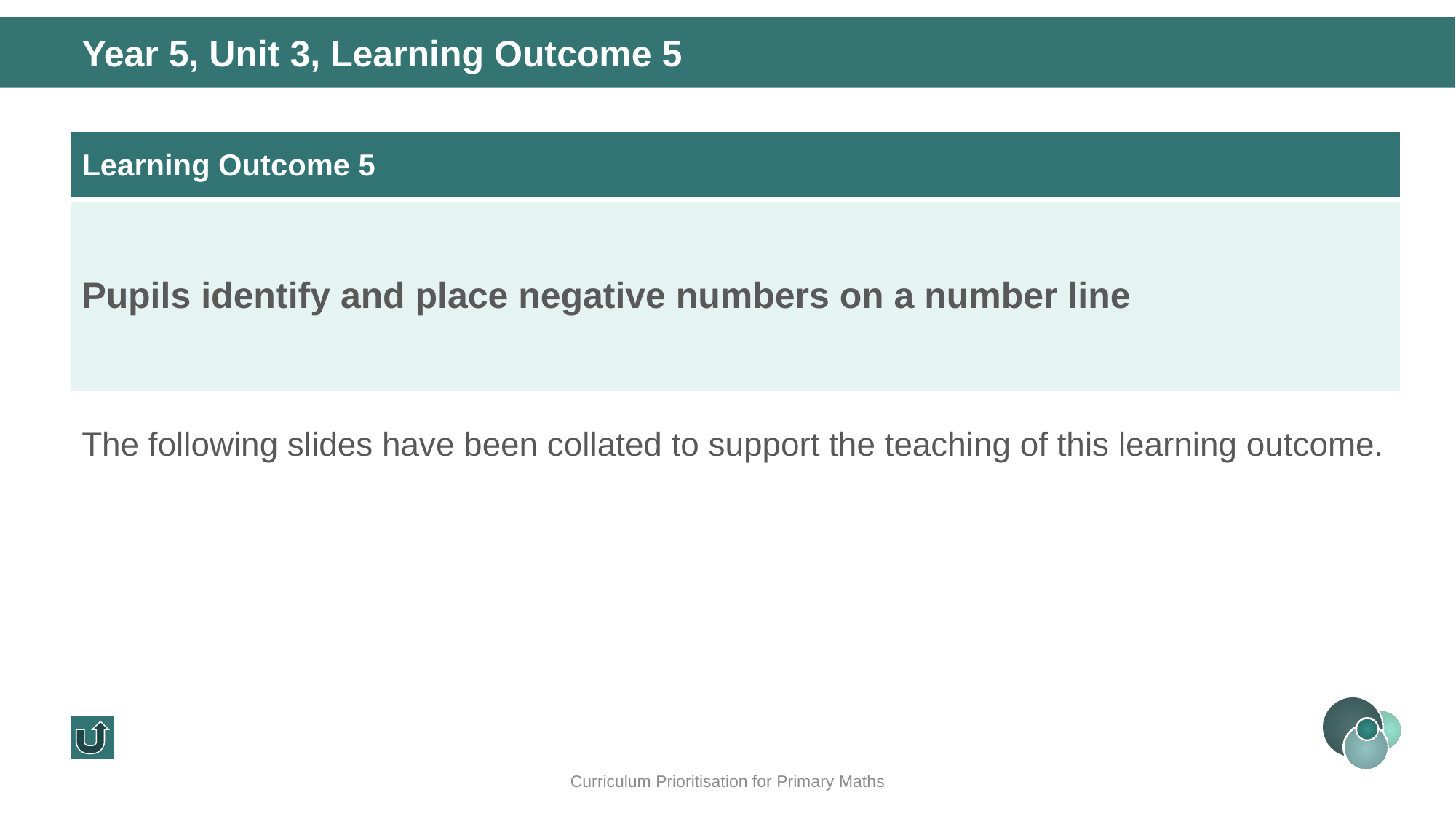

Year 5, Unit 3, Learning Outcome 5
| Learning Outcome 5 |
| --- |
| Pupils identify and place negative numbers on a number line |
The following slides have been collated to support the teaching of this learning outcome.

Curriculum Prioritisation for Primary Maths